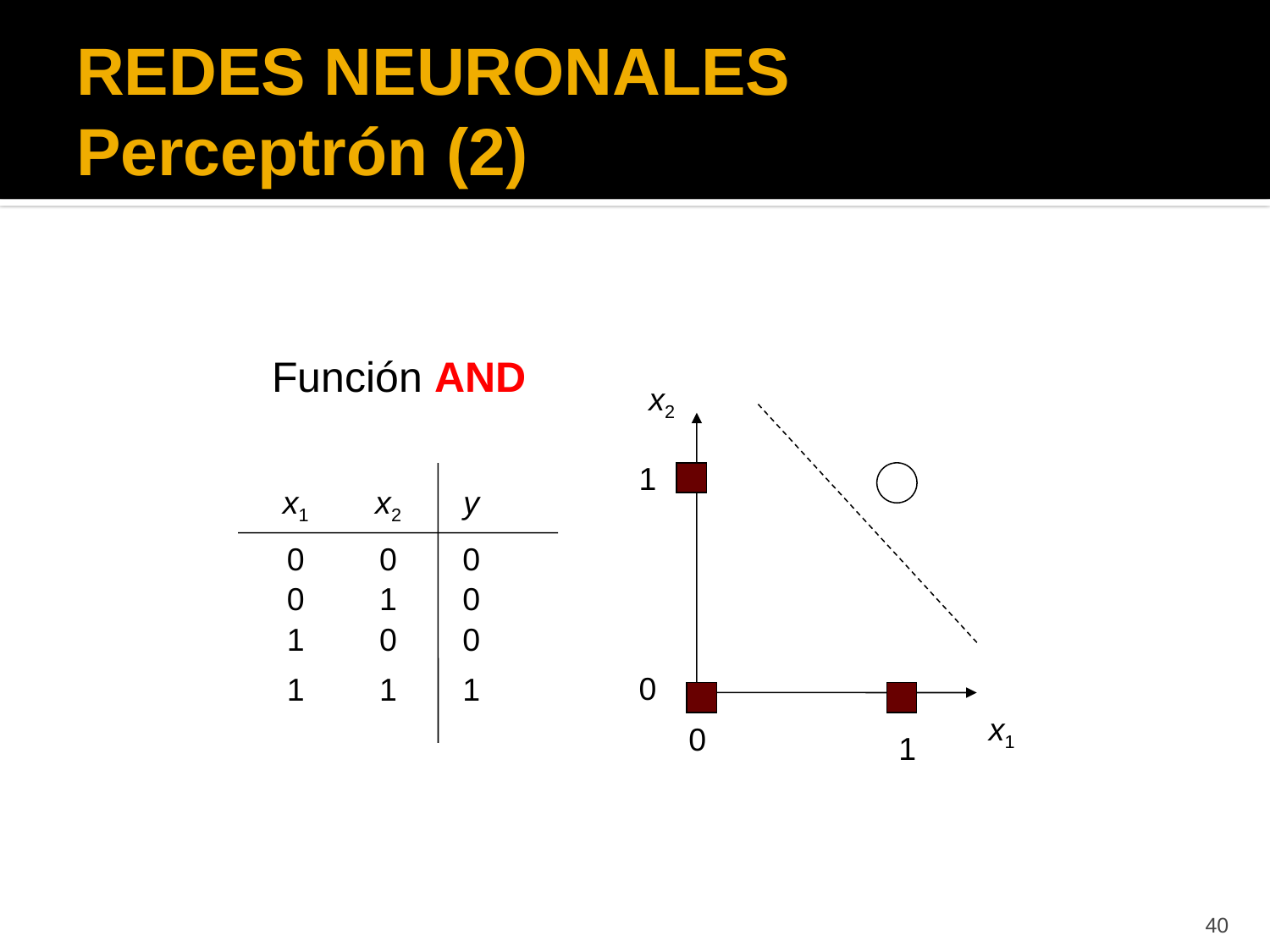

# REDES NEURONALES Perceptrón (2)
Función AND
x2

1

0

x1
0
1

x1
x2
y

0
0
0
0
1
0
1
0
0
1
1
1
40